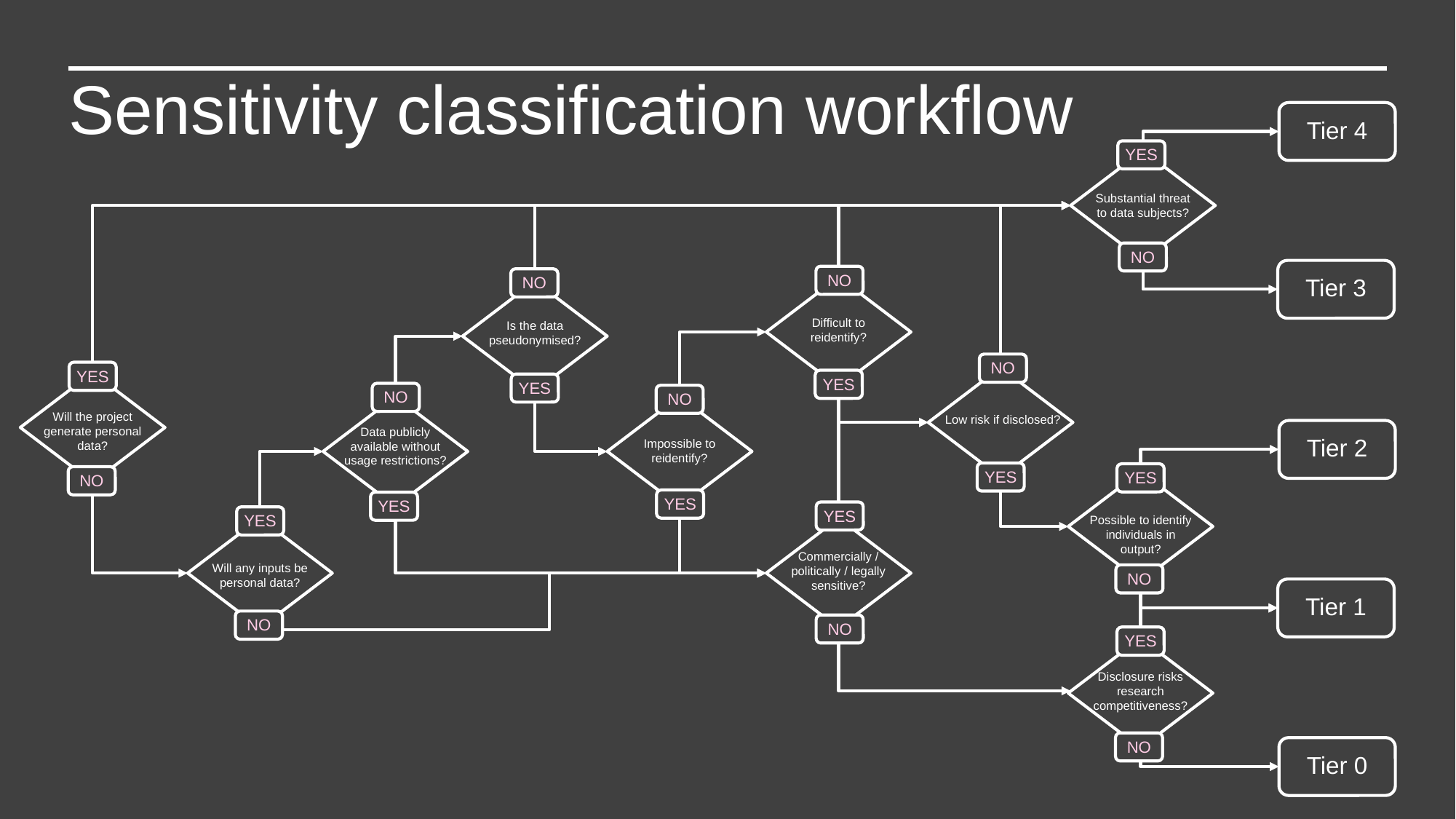

Sensitivity classification workflow

Tier 4

YES

Substantial threat to data subjects?

NO

Tier 3

NO

NO

Difficult to reidentify?

Is the data pseudonymised?

NO

YES

Low risk if disclosed?

YES

Will the project generate personal data?

YES

NO

NO

Data publicly available without usage restrictions?

Impossible to reidentify?

Tier 2

YES

YES

NO

Possible to identify individuals in output?

YES

YES

YES

YES

Will any inputs be personal data?

Commercially / politically / legally sensitive?

NO

Tier 1

NO

NO

YES

Disclosure risks research competitiveness?

NO

Tier 0